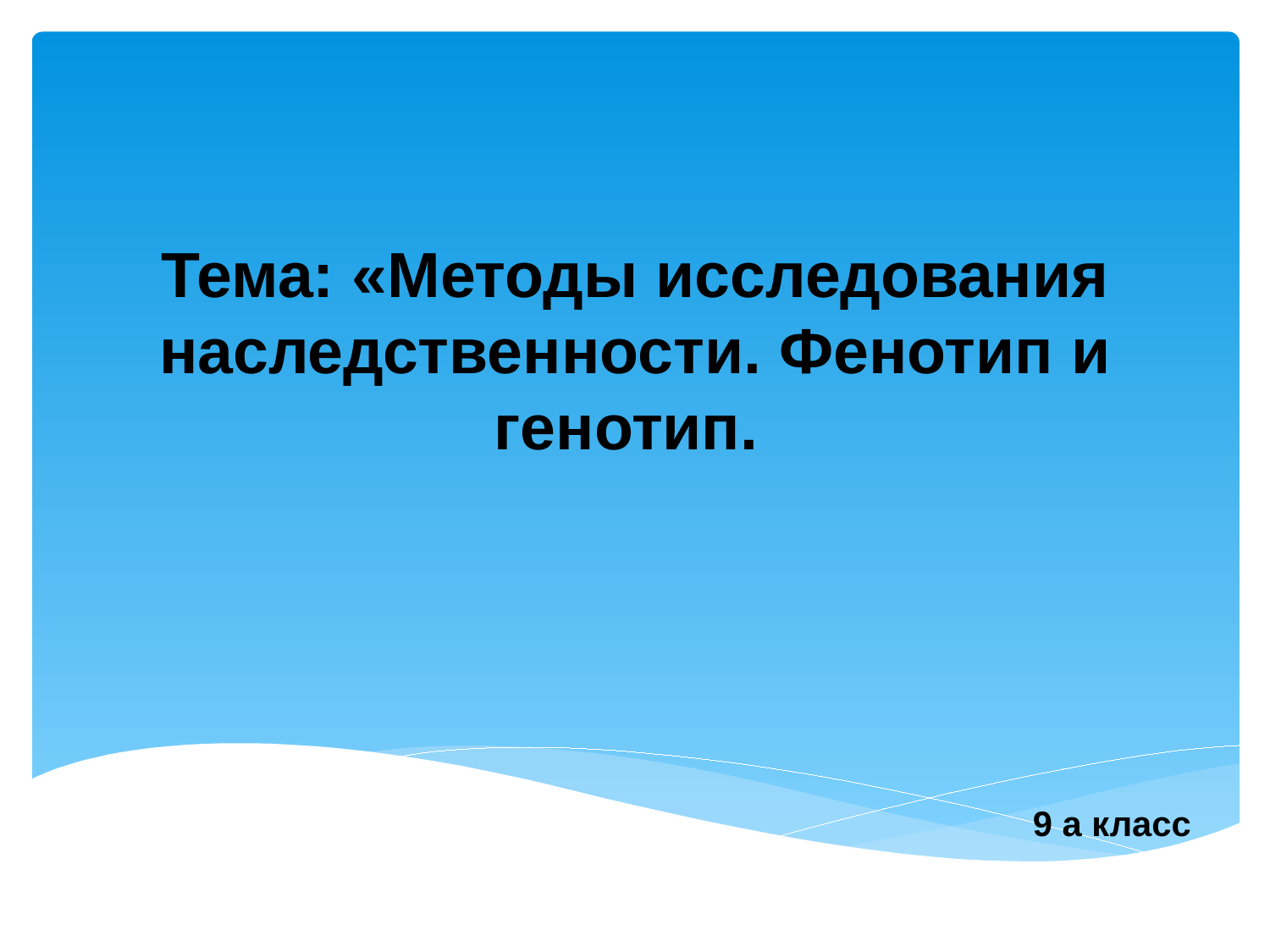

# Тема: «Методы исследования наследственности. Фенотип и генотип.

9 а класс